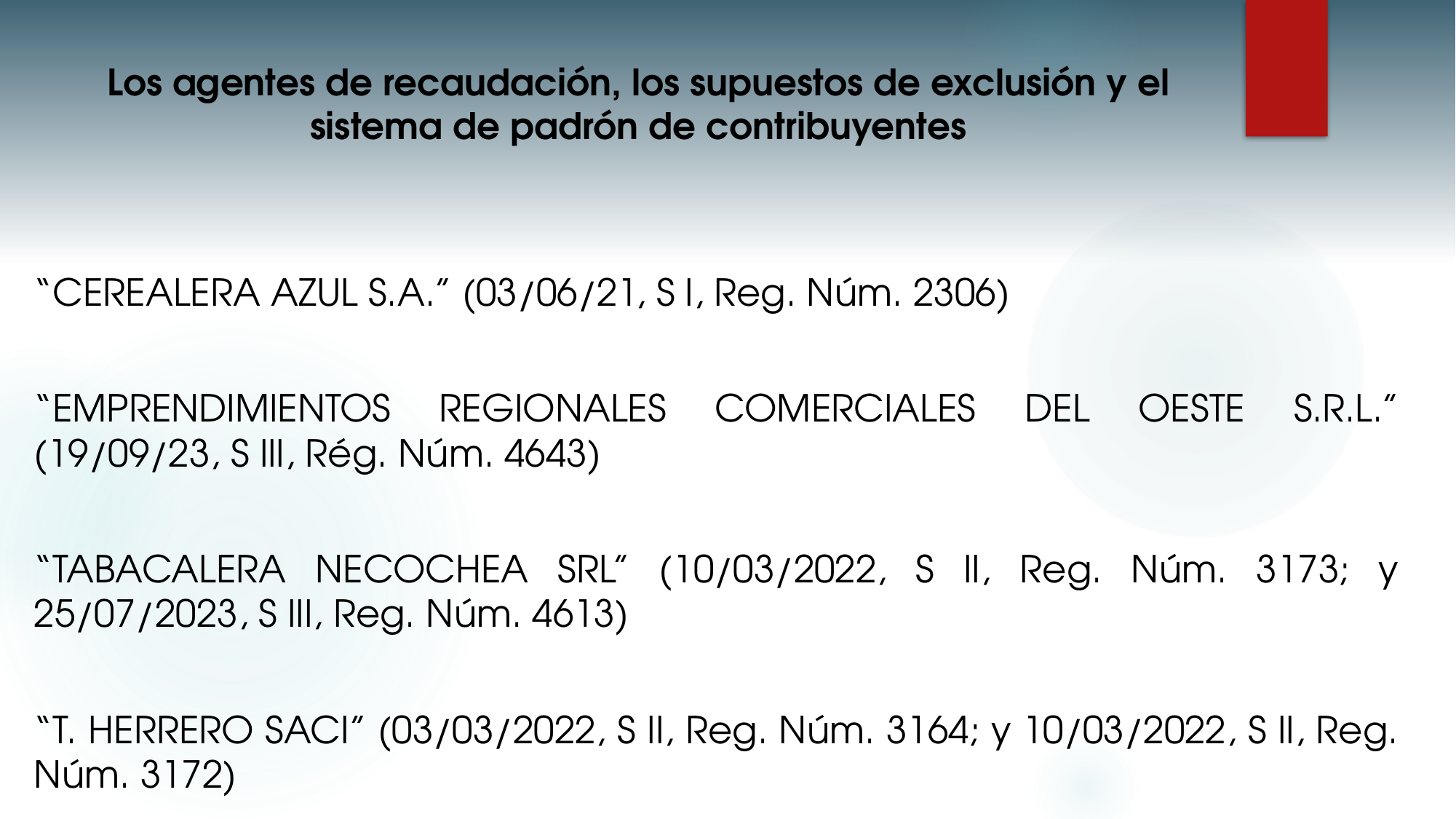

# Los agentes de recaudación, los supuestos de exclusión y el sistema de padrón de contribuyentes

“CEREALERA AZUL S.A.” (03/06/21, S I, Reg. Núm. 2306)

“EMPRENDIMIENTOS REGIONALES COMERCIALES DEL OESTE S.R.L.” (19/09/23, S III, Rég. Núm. 4643)

“TABACALERA NECOCHEA SRL” (10/03/2022, S II, Reg. Núm. 3173; y 25/07/2023, S III, Reg. Núm. 4613)

“T. HERRERO SACI” (03/03/2022, S II, Reg. Núm. 3164; y 10/03/2022, S II, Reg. Núm. 3172)